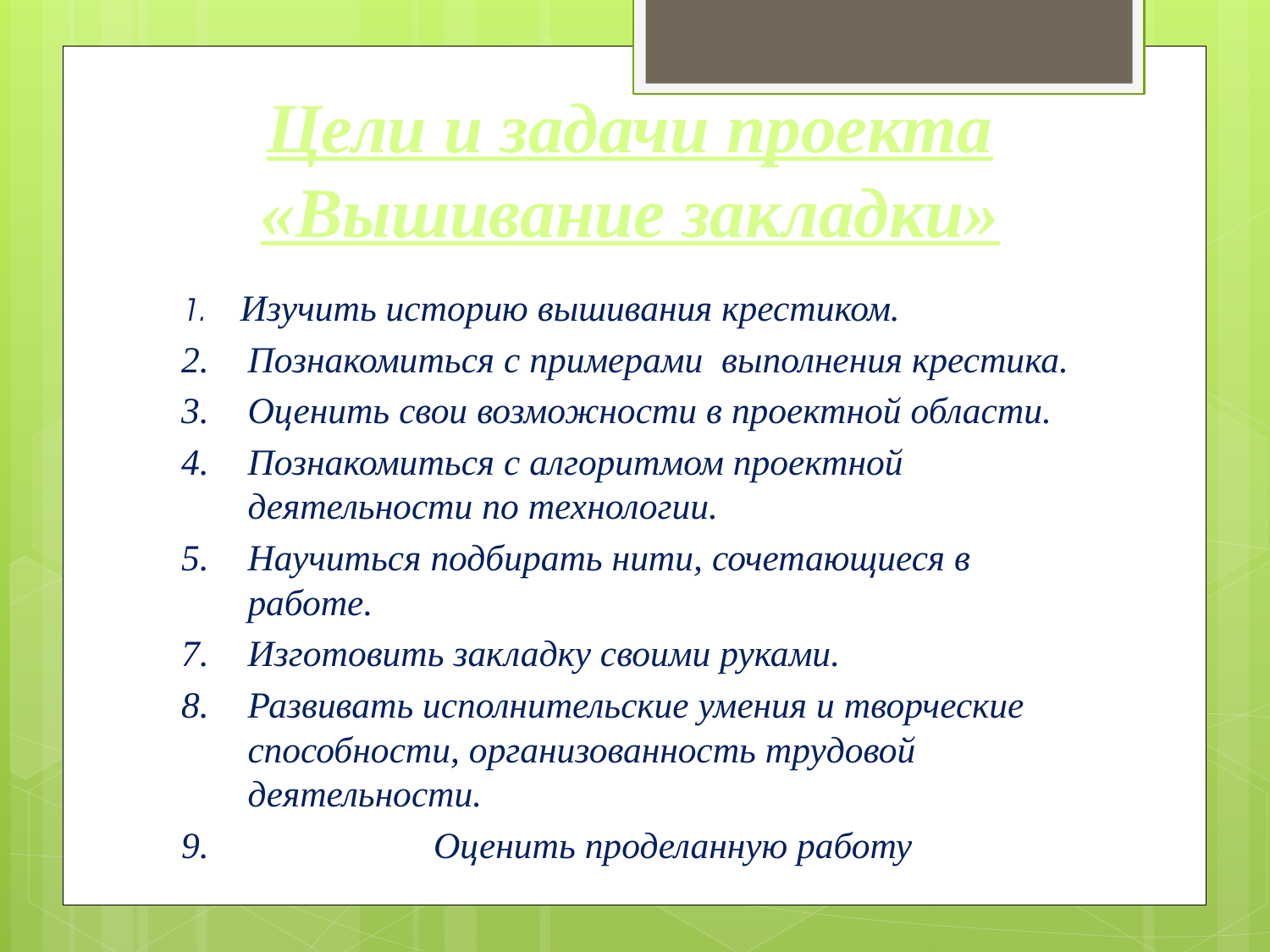

# Цели и задачи проекта «Вышивание закладки»
1.	Изучить историю вышивания крестиком.
2.	Познакомиться с примерами  выполнения крестика.
3.	Оценить свои возможности в проектной области.
4.	Познакомиться с алгоритмом проектной деятельности по технологии.
5.	Научиться подбирать нити, сочетающиеся в работе.
7.	Изготовить закладку своими руками.
8.	Развивать исполнительские умения и творческие способности, организованность трудовой деятельности.
9.	                    Оценить проделанную работу